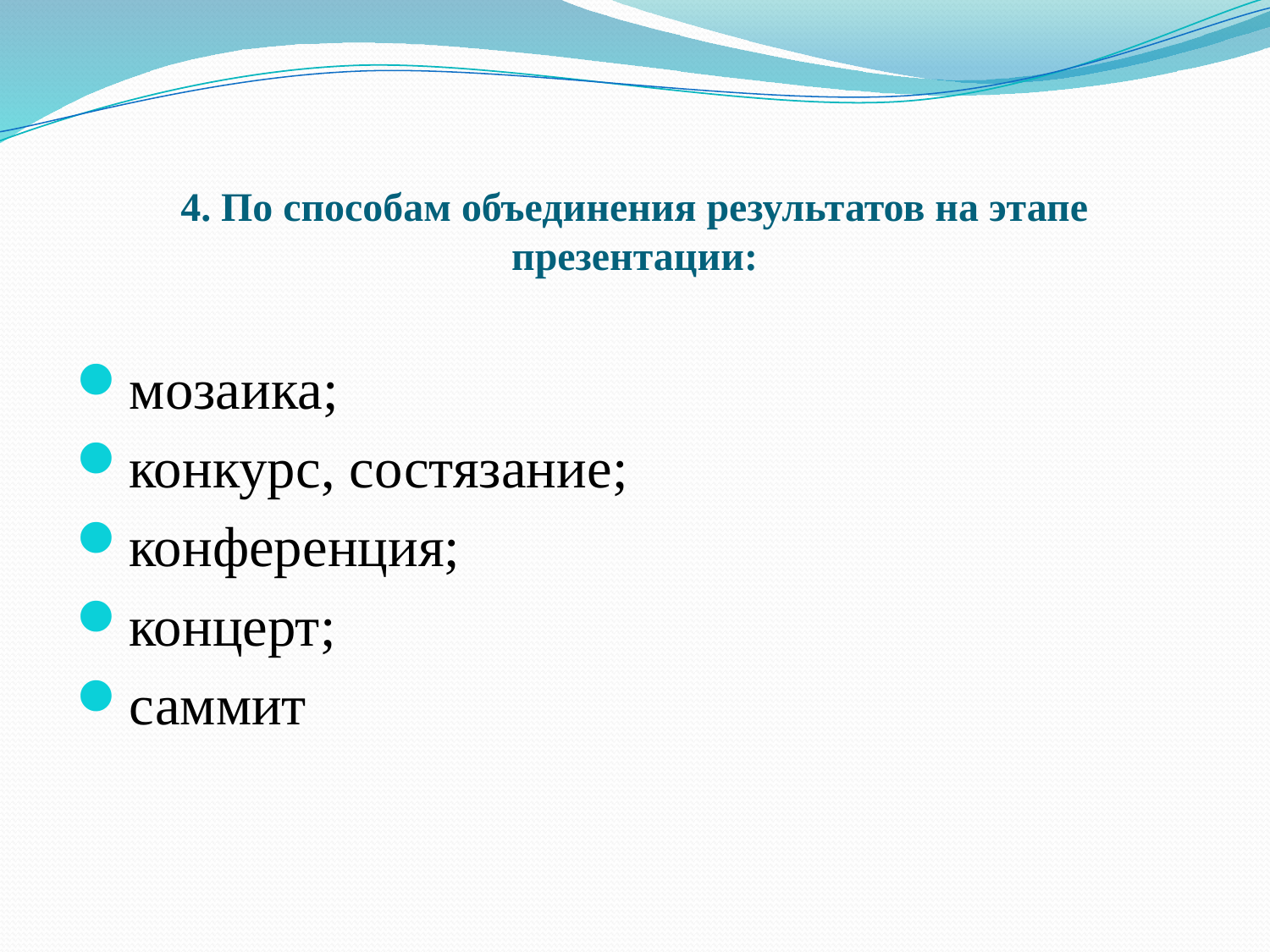

# 4. По способам объединения результатов на этапе презентации:
мозаика;
конкурс, состязание;
конференция;
концерт;
саммит